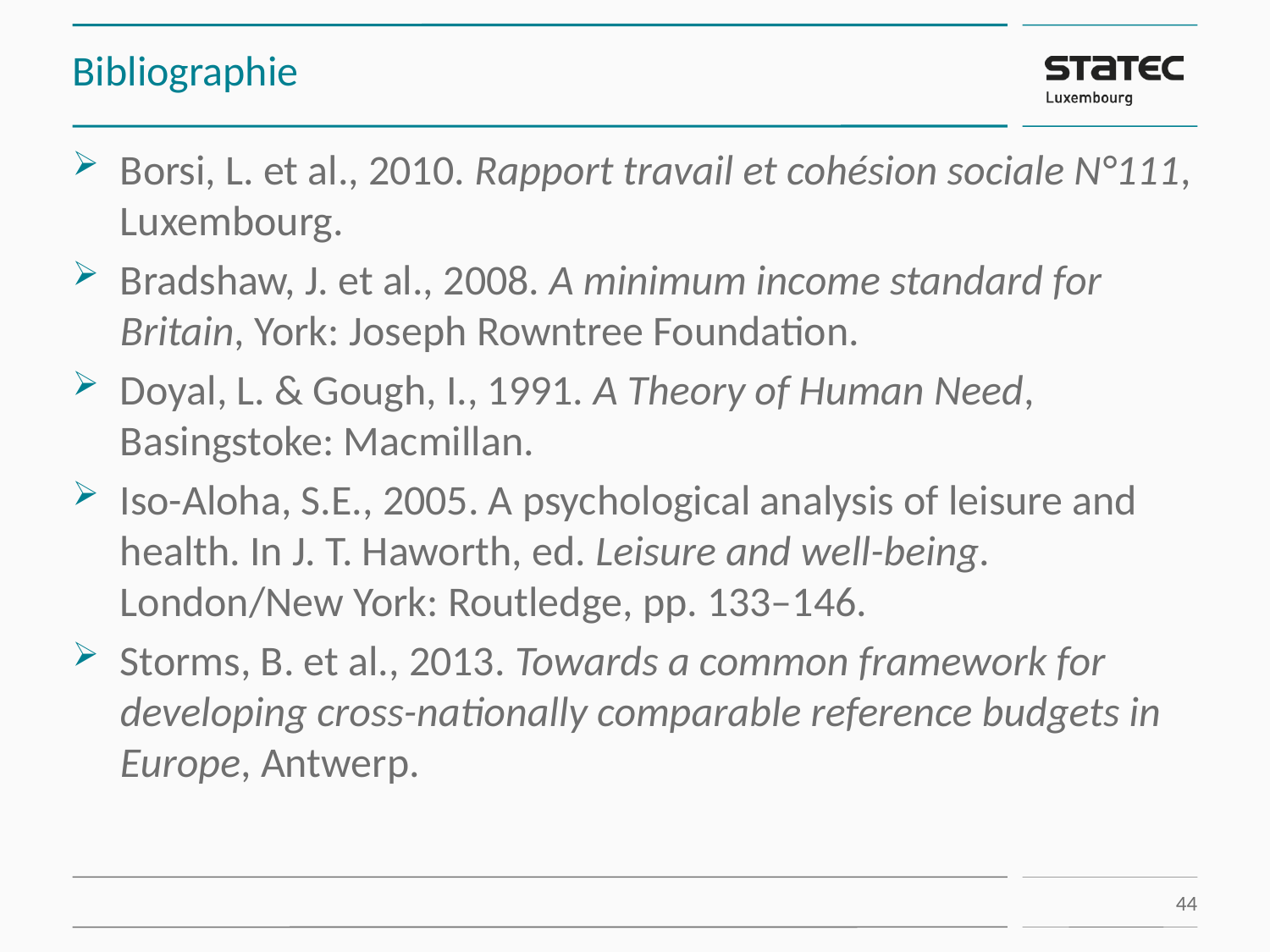

# Bibliographie
Borsi, L. et al., 2010. Rapport travail et cohésion sociale N°111, Luxembourg.
Bradshaw, J. et al., 2008. A minimum income standard for Britain, York: Joseph Rowntree Foundation.
Doyal, L. & Gough, I., 1991. A Theory of Human Need, Basingstoke: Macmillan.
Iso-Aloha, S.E., 2005. A psychological analysis of leisure and health. In J. T. Haworth, ed. Leisure and well-being. London/New York: Routledge, pp. 133–146.
Storms, B. et al., 2013. Towards a common framework for developing cross-nationally comparable reference budgets in Europe, Antwerp.

44